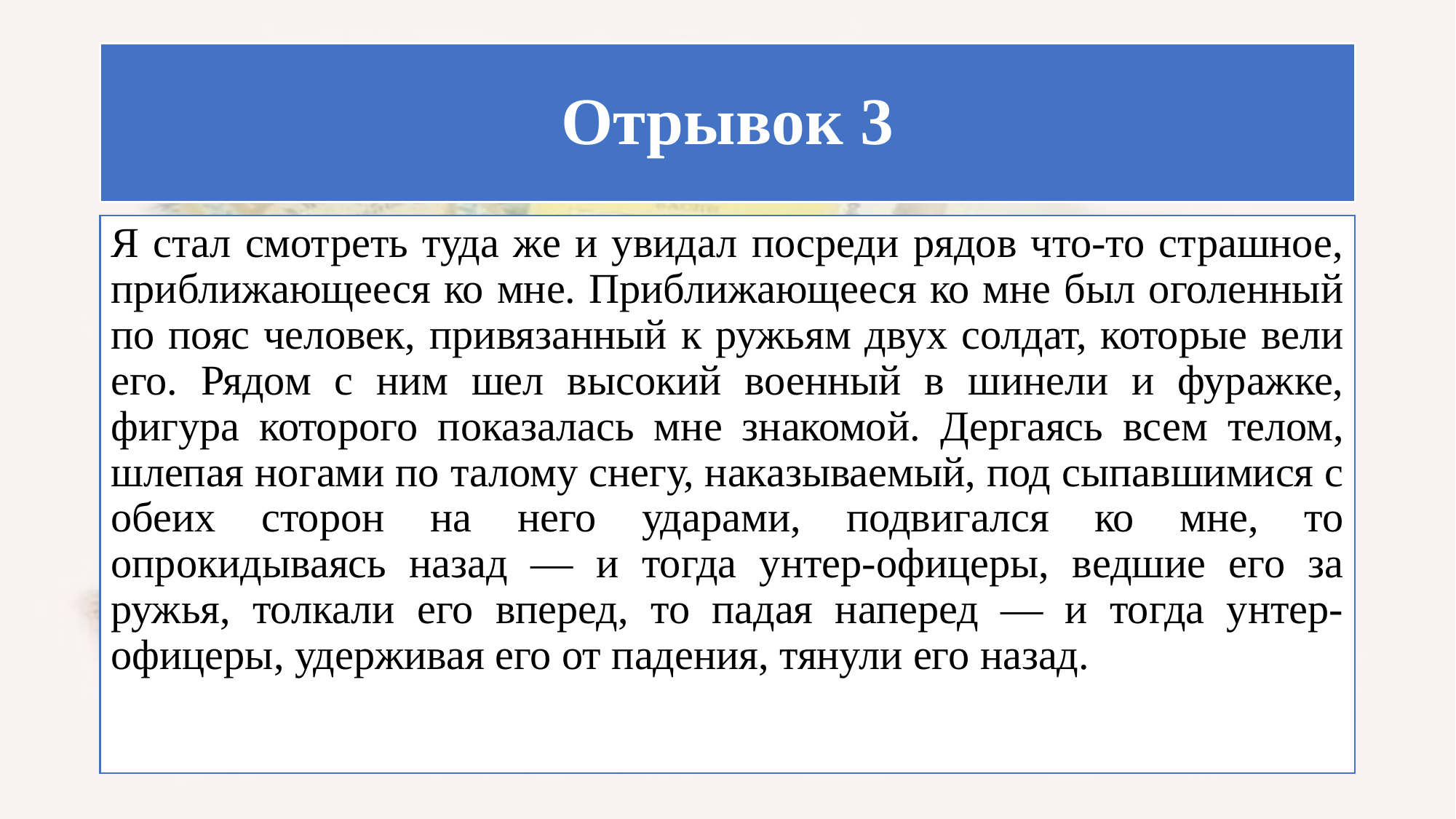

# Отрывок 3
Я стал смотреть туда же и увидал посреди рядов что-то страшное, приближающееся ко мне. Приближающееся ко мне был оголенный по пояс человек, привязанный к ружьям двух солдат, которые вели его. Рядом с ним шел высокий военный в шинели и фуражке, фигура которого показалась мне знакомой. Дергаясь всем телом, шлепая ногами по талому снегу, наказываемый, под сыпавшимися с обеих сторон на него ударами, подвигался ко мне, то опрокидываясь назад — и тогда унтер-офицеры, ведшие его за ружья, толкали его вперед, то падая наперед — и тогда унтер-офицеры, удерживая его от падения, тянули его назад.